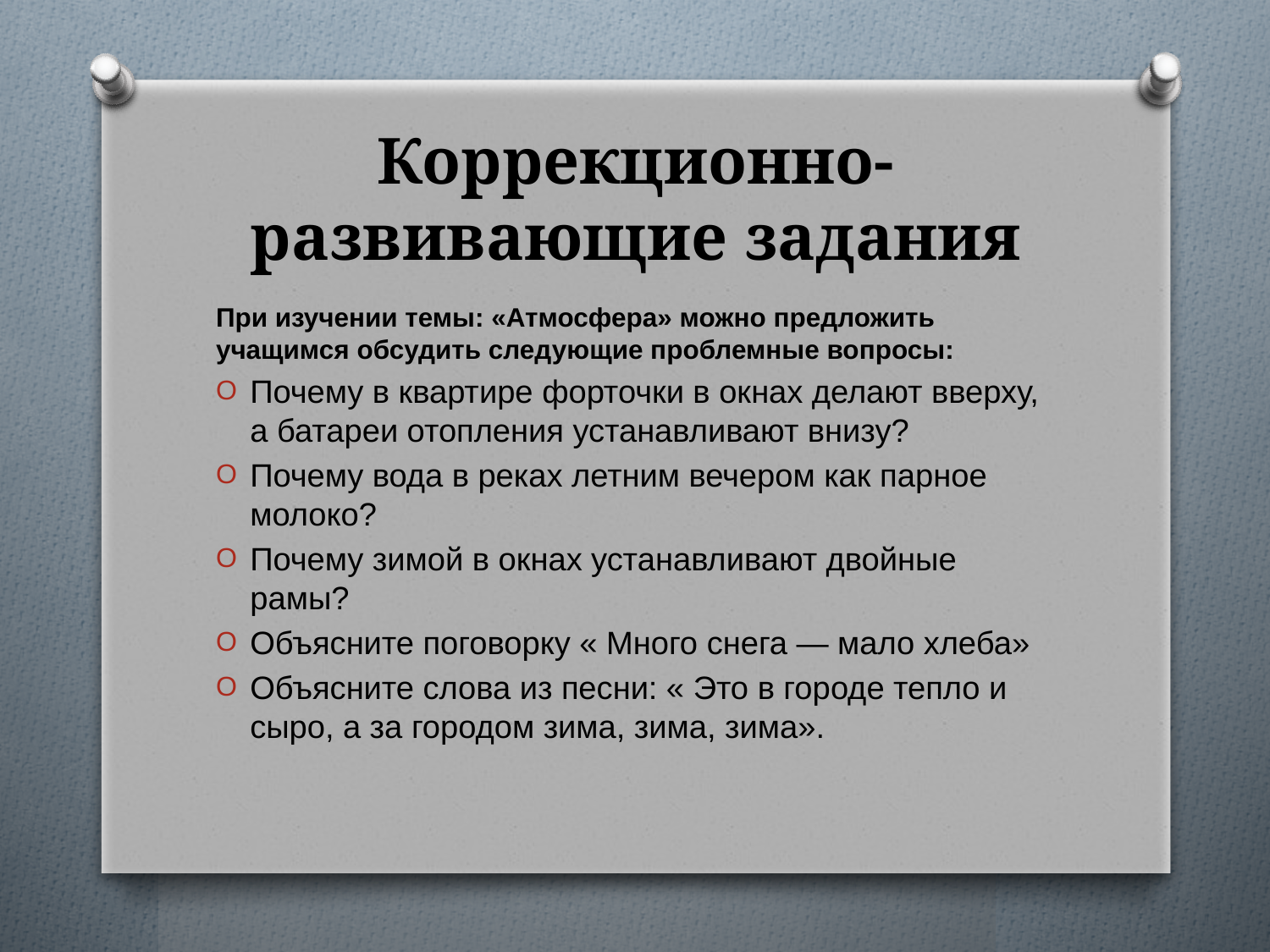

# Коррекционно-развивающие задания
При изучении темы: «Атмосфера» можно предложить учащимся обсудить следующие проблемные вопросы:
Почему в квартире форточки в окнах делают вверху, а батареи отопления устанавливают внизу?
Почему вода в реках летним вечером как парное молоко?
Почему зимой в окнах устанавливают двойные рамы?
Объясните поговорку « Много снега — мало хлеба»
Объясните слова из песни: « Это в городе тепло и сыро, а за городом зима, зима, зима».